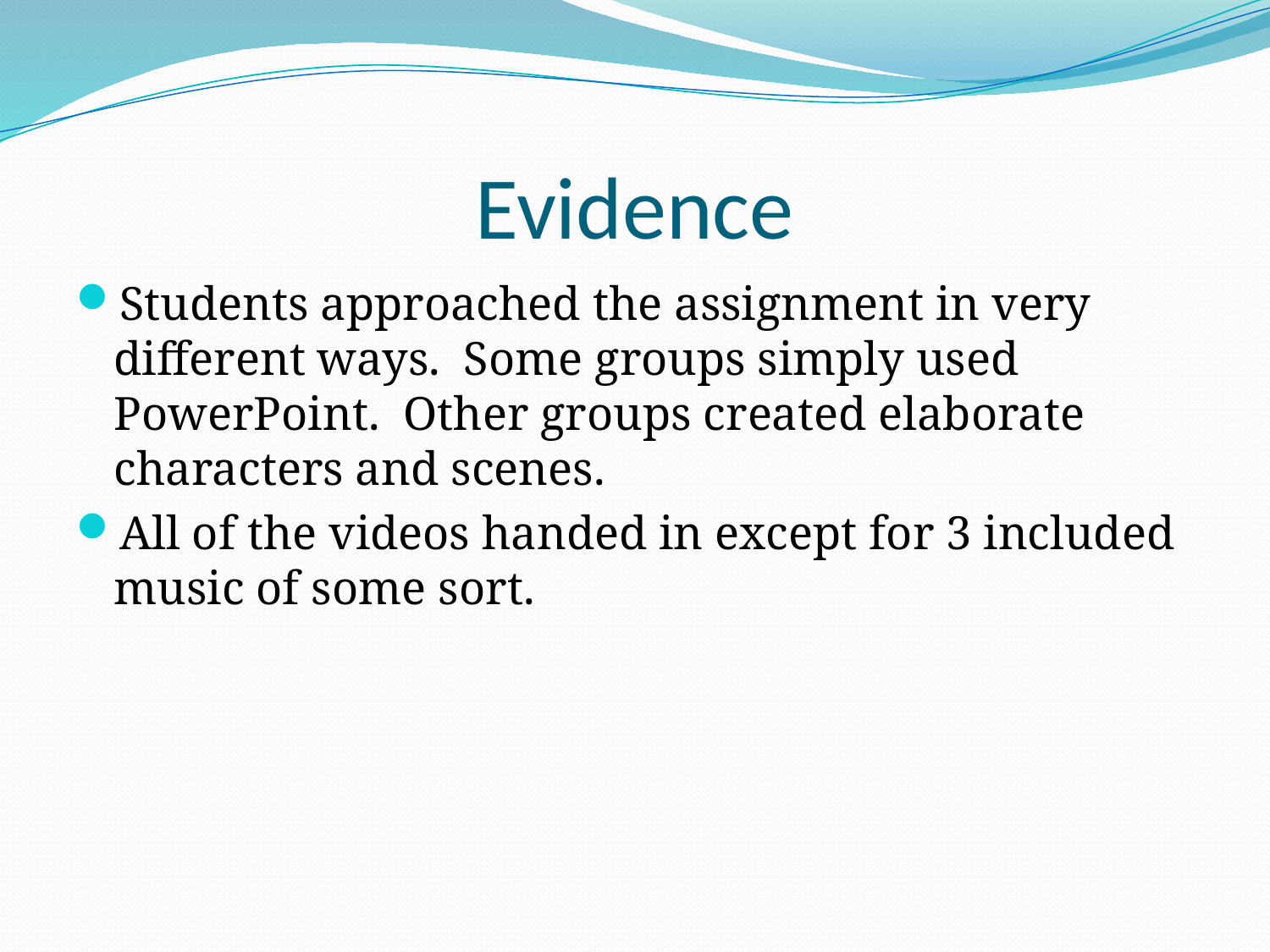

# Evidence
Students approached the assignment in very different ways.  Some groups simply used PowerPoint.  Other groups created elaborate characters and scenes.
All of the videos handed in except for 3 included music of some sort.